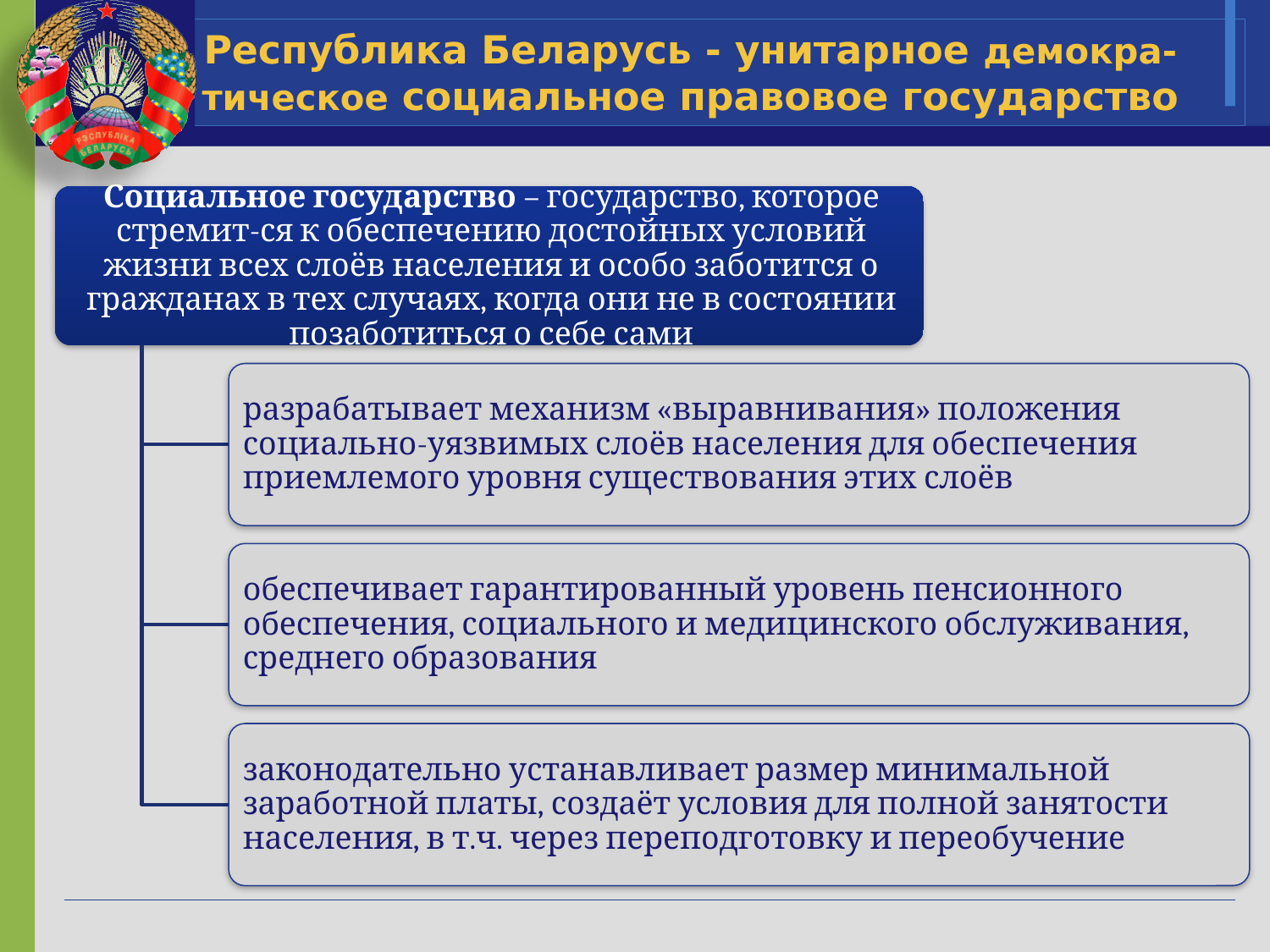

# Республика Беларусь - унитарное демокра-тическое социальное правовое государство
Социальное государство – государство, которое стремит-ся к обеспечению достойных условий жизни всех слоёв населения и особо заботится о гражданах в тех случаях, когда они не в состоянии позаботиться о себе сами
разрабатывает механизм «выравнивания» положения социально-уязвимых слоёв населения для обеспечения приемлемого уровня существования этих слоёв
обеспечивает гарантированный уровень пенсионного обеспечения, социального и медицинского обслуживания, среднего образования
законодательно устанавливает размер минимальной заработной платы, создаёт условия для полной занятости населения, в т.ч. через переподготовку и переобучение